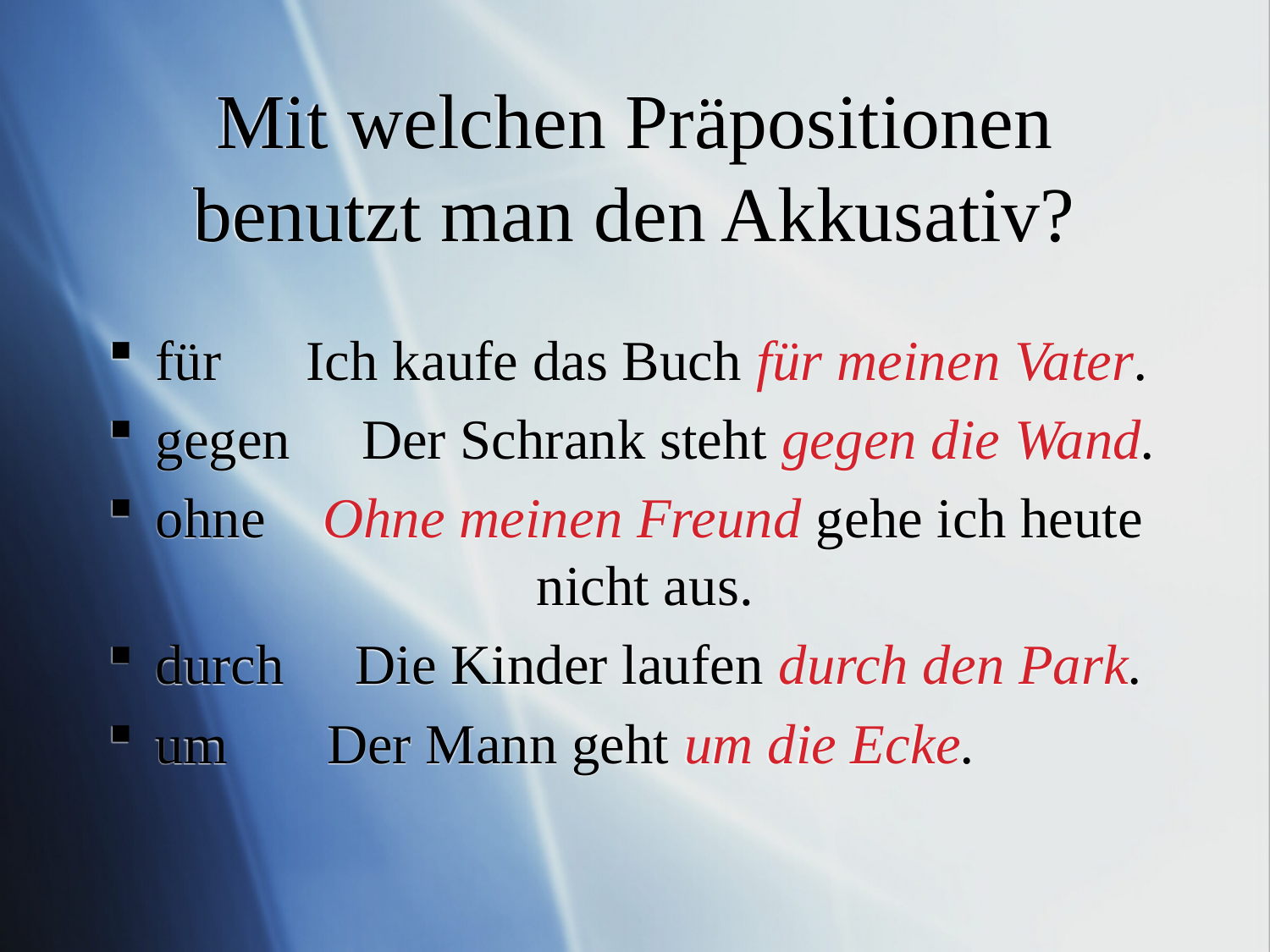

# Mit welchen Präpositionen benutzt man den Akkusativ?
für      Ich kaufe das Buch für meinen Vater.
gegen     Der Schrank steht gegen die Wand.
ohne    Ohne meinen Freund gehe ich heute 			nicht aus.
durch     Die Kinder laufen durch den Park.
um       Der Mann geht um die Ecke.